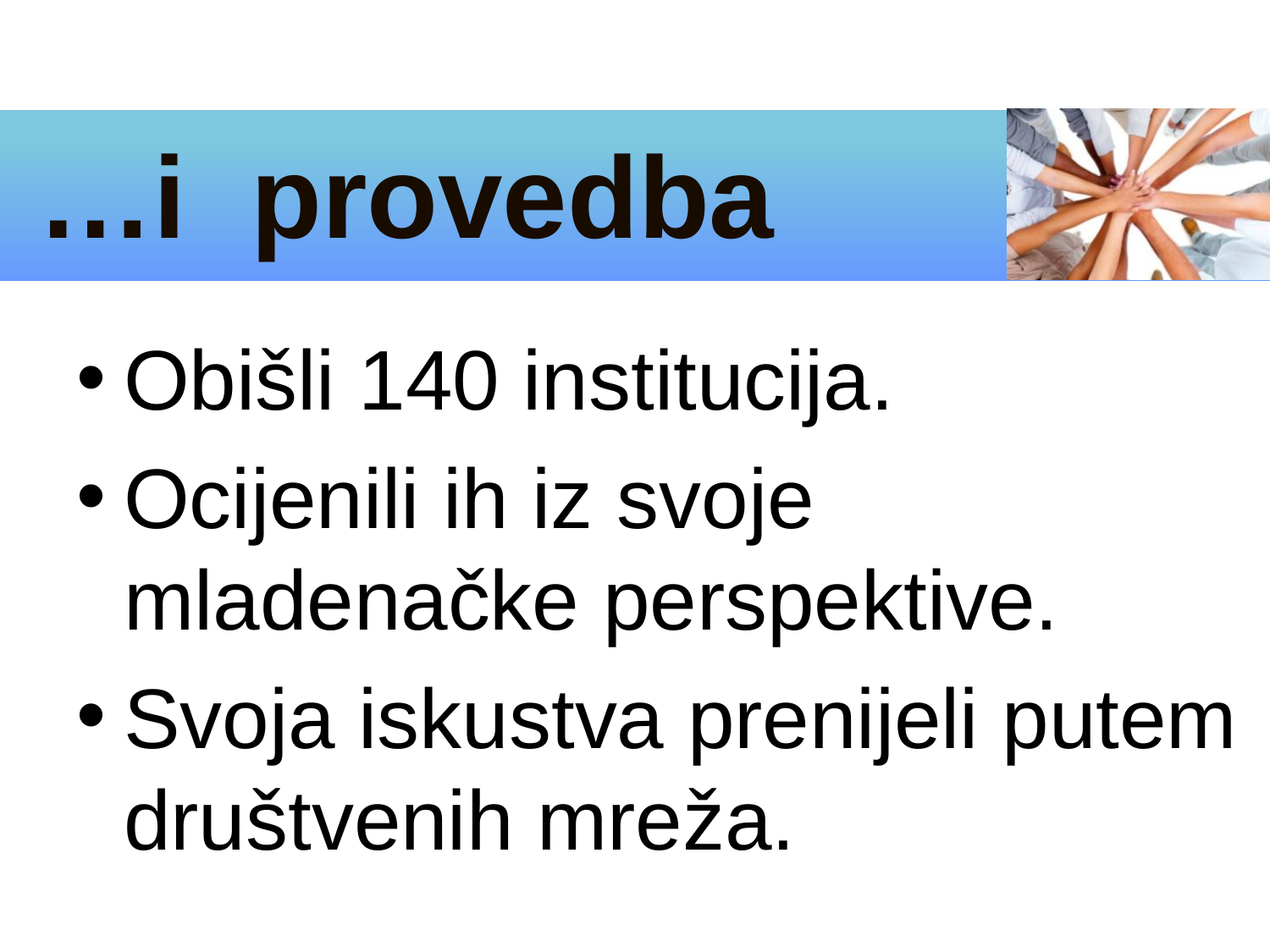

# …i  provedba
Obišli 140 institucija.
Ocijenili ih iz svoje mladenačke perspektive.
Svoja iskustva prenijeli putem društvenih mreža.